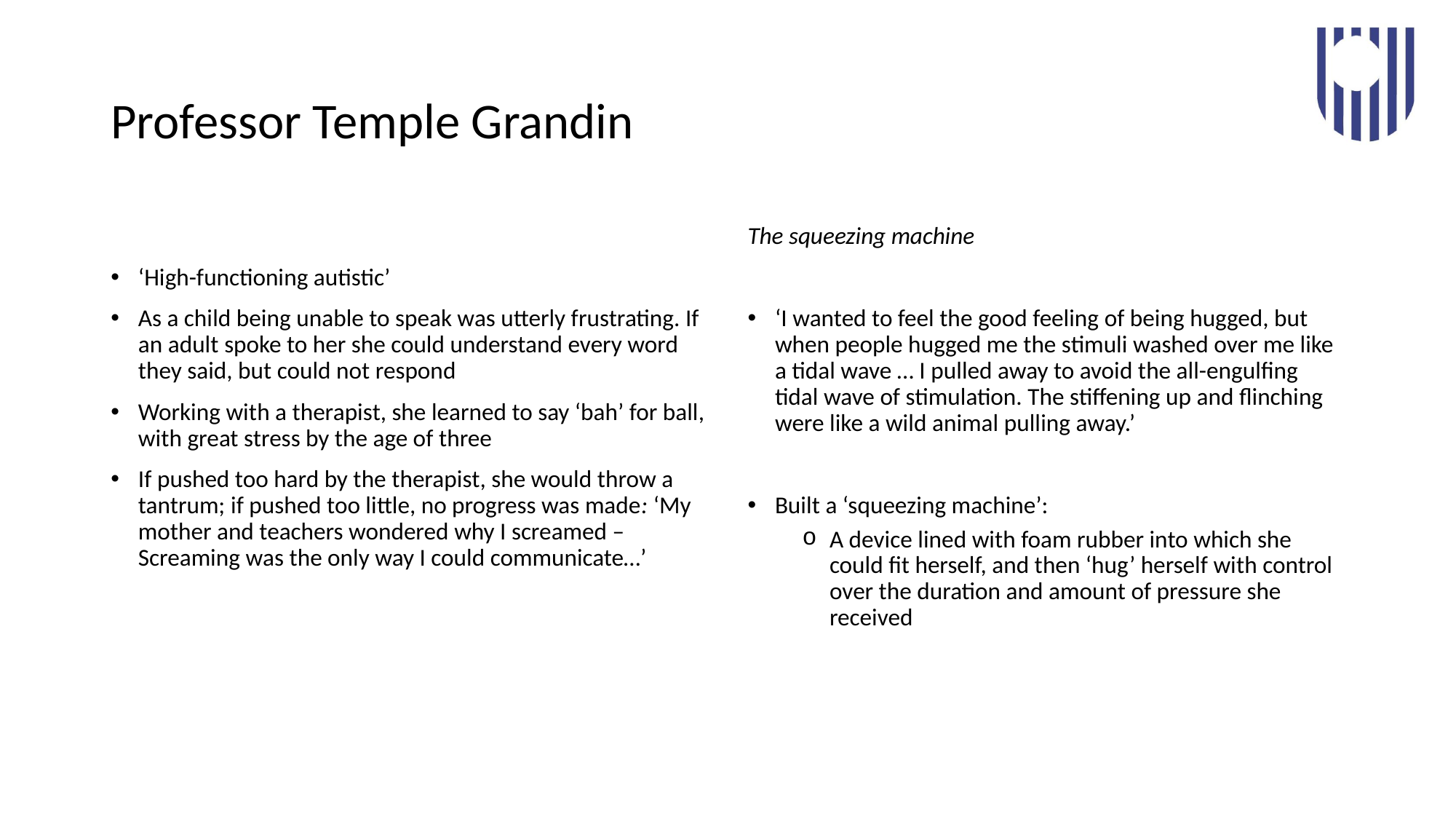

# Professor Temple Grandin

‘High-functioning autistic’
As a child being unable to speak was utterly frustrating. If an adult spoke to her she could understand every word they said, but could not respond
Working with a therapist, she learned to say ‘bah’ for ball, with great stress by the age of three
If pushed too hard by the therapist, she would throw a tantrum; if pushed too little, no progress was made: ‘My mother and teachers wondered why I screamed –  Screaming was the only way I could communicate…’
The squeezing machine

‘I wanted to feel the good feeling of being hugged, but when people hugged me the stimuli washed over me like a tidal wave … I pulled away to avoid the all-engulfing tidal wave of stimulation. The stiffening up and flinching were like a wild animal pulling away.’

Built a ‘squeezing machine’:
A device lined with foam rubber into which she could fit herself, and then ‘hug’ herself with control over the duration and amount of pressure she received